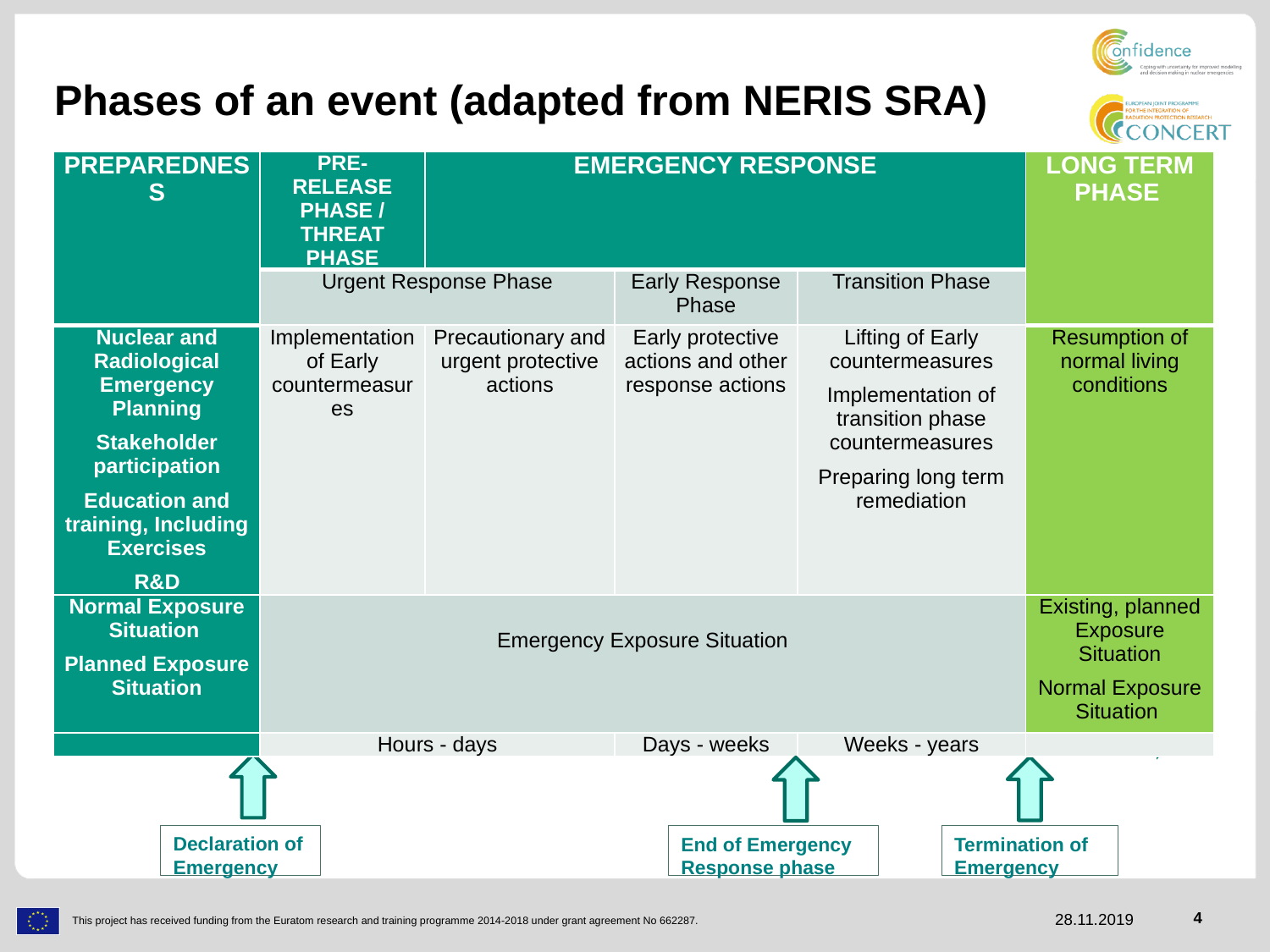

# Phases of an event (adapted from NERIS SRA)
| Preparedness | Pre-release phase / threat phase | Emergency Response |  |  | Long Term Phase |
| --- | --- | --- | --- | --- | --- |
|  | Urgent Response Phase |  | Early Response Phase | Transition Phase |  |
| Nuclear and Radiological Emergency Planning Stakeholder participation Education and training, Including Exercises R&D | Implementation of Early countermeasures | Precautionary and urgent protective actions | Early protective actions and other response actions | Lifting of Early countermeasures Implementation of transition phase countermeasures Preparing long term remediation | Resumption of normal living conditions |
| Normal Exposure Situation Planned Exposure Situation | Emergency Exposure Situation |  |  |  | Existing, planned Exposure Situation Normal Exposure Situation |
|  | Hours - days |  | Days - weeks | Weeks - years |  |

Declaration of Emergency
End of Emergency Response phase
Termination of Emergency